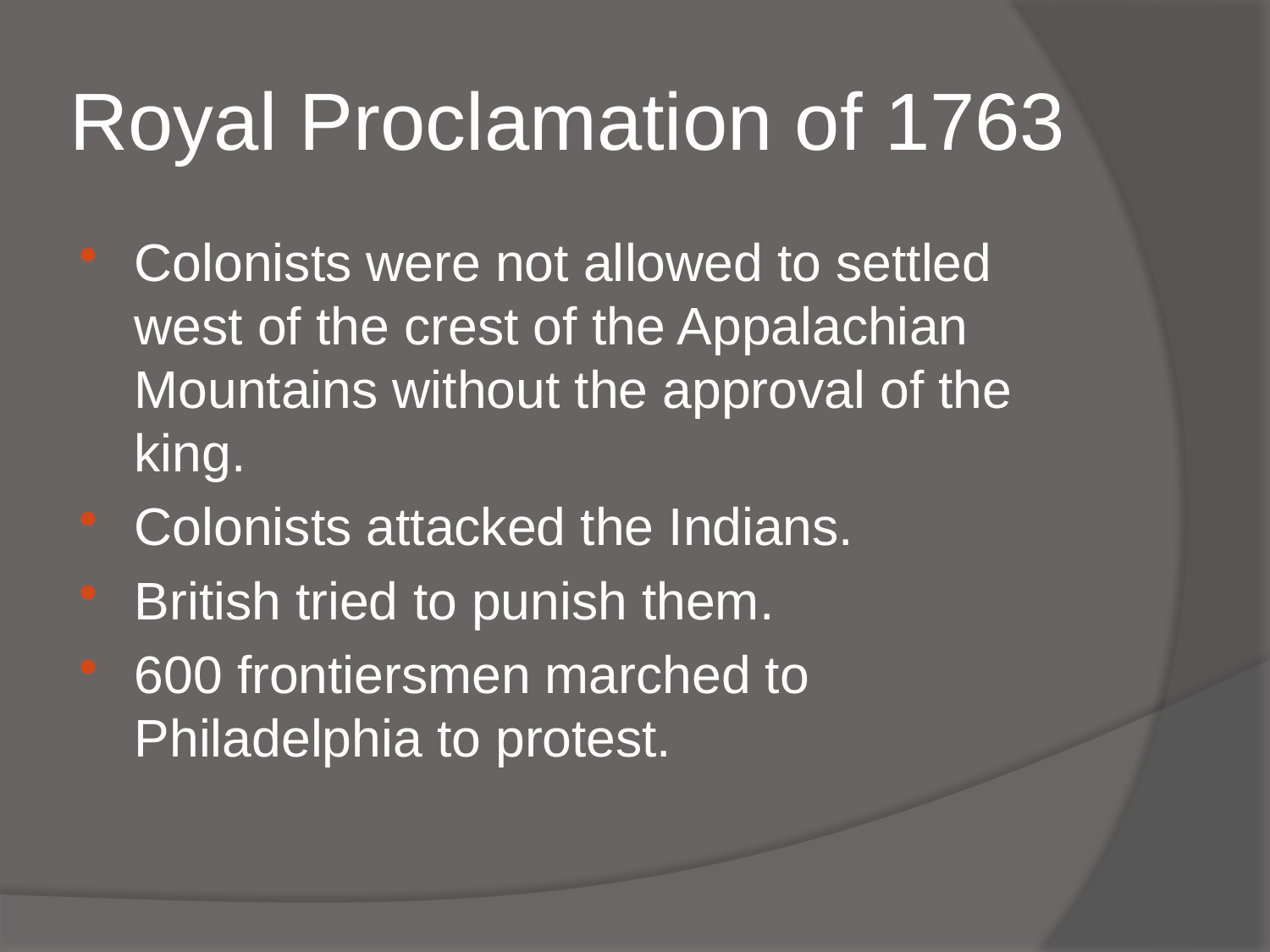

# Royal Proclamation of 1763
Colonists were not allowed to settled west of the crest of the Appalachian Mountains without the approval of the king.
Colonists attacked the Indians.
British tried to punish them.
600 frontiersmen marched to Philadelphia to protest.